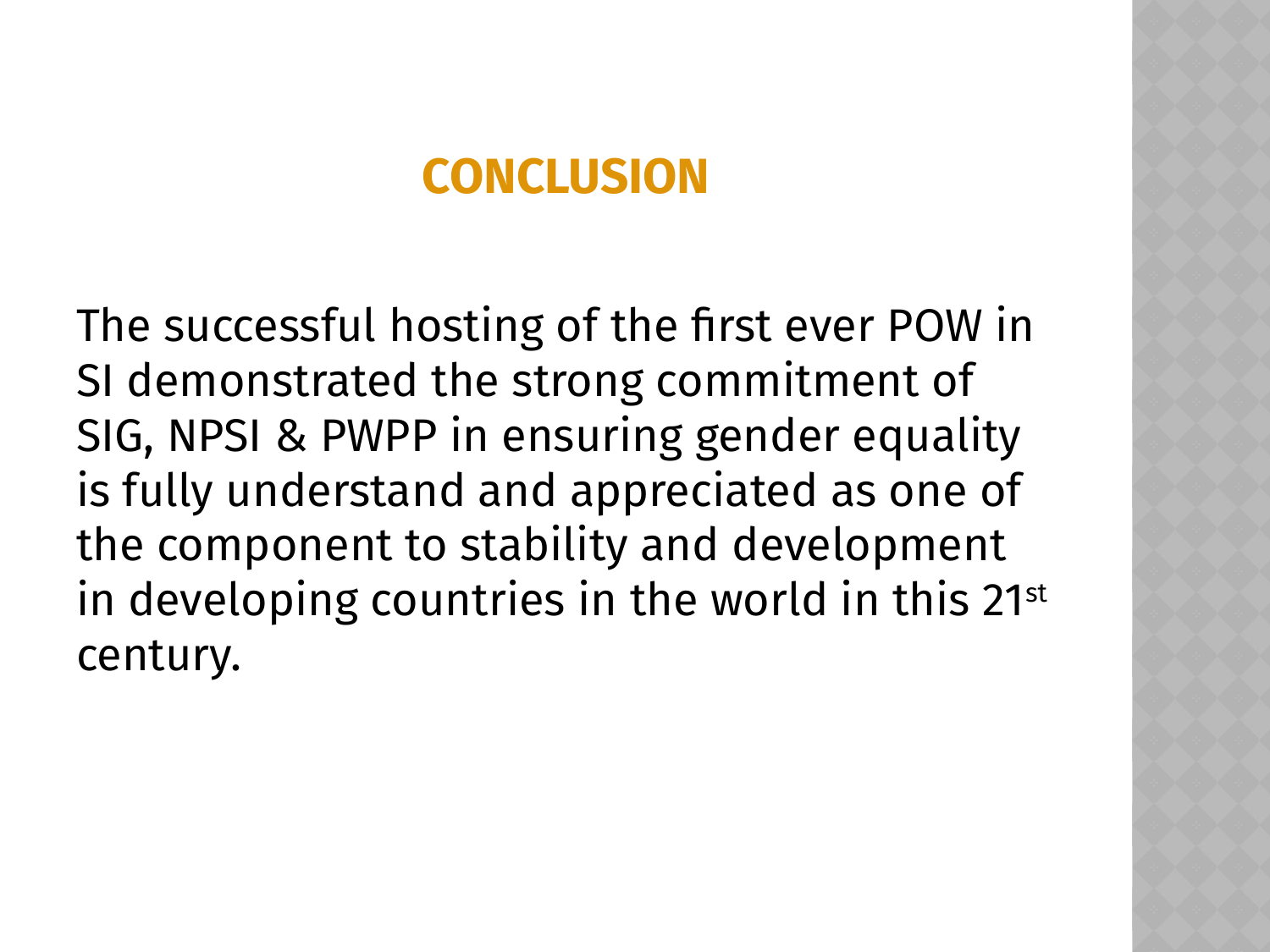

# conclusion

The successful hosting of the first ever POW in SI demonstrated the strong commitment of SIG, NPSI & PWPP in ensuring gender equality is fully understand and appreciated as one of the component to stability and development in developing countries in the world in this 21st century.